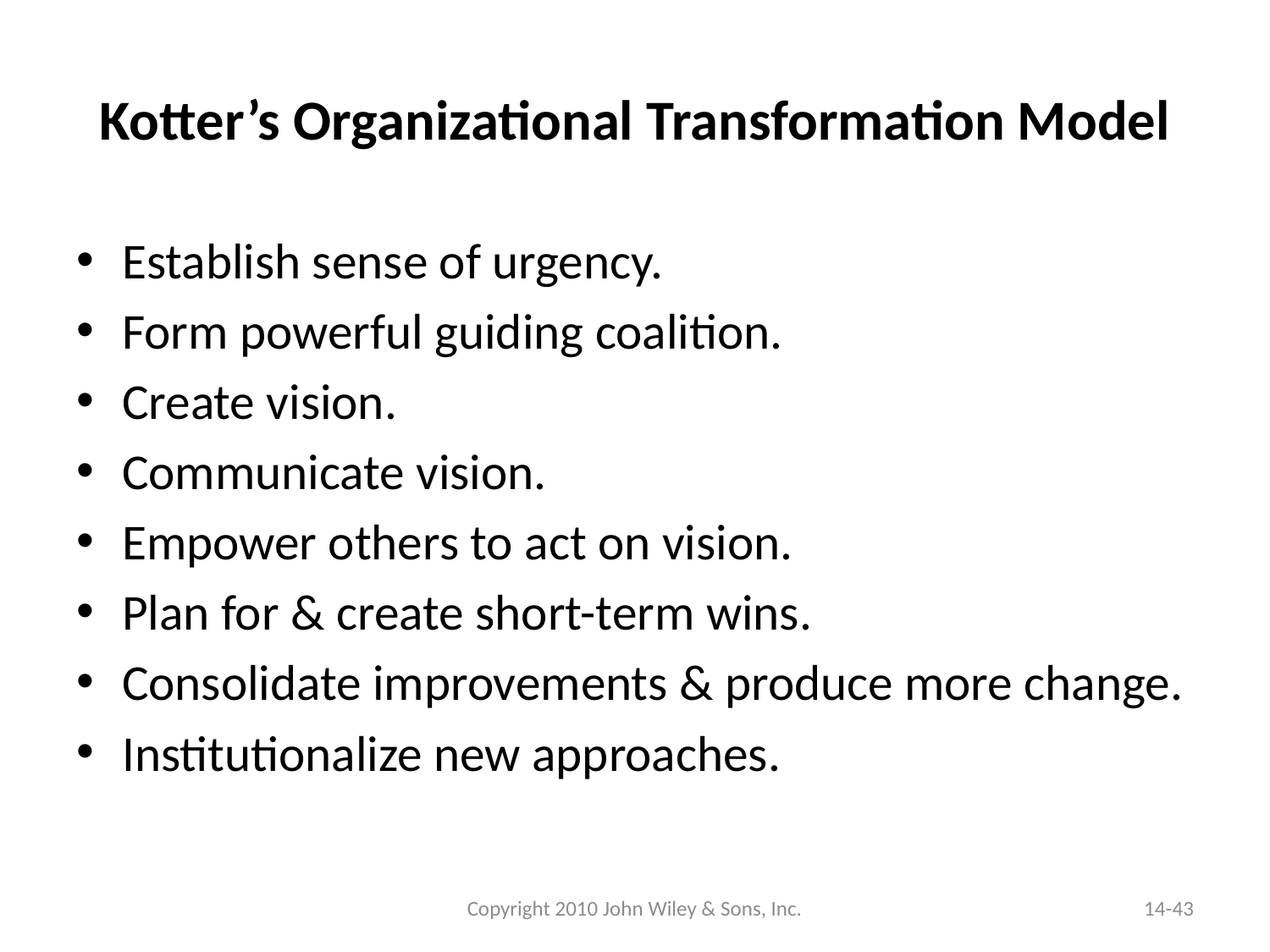

# Kotter’s Organizational Transformation Model
Establish sense of urgency.
Form powerful guiding coalition.
Create vision.
Communicate vision.
Empower others to act on vision.
Plan for & create short-term wins.
Consolidate improvements & produce more change.
Institutionalize new approaches.
Copyright 2010 John Wiley & Sons, Inc.
14-43